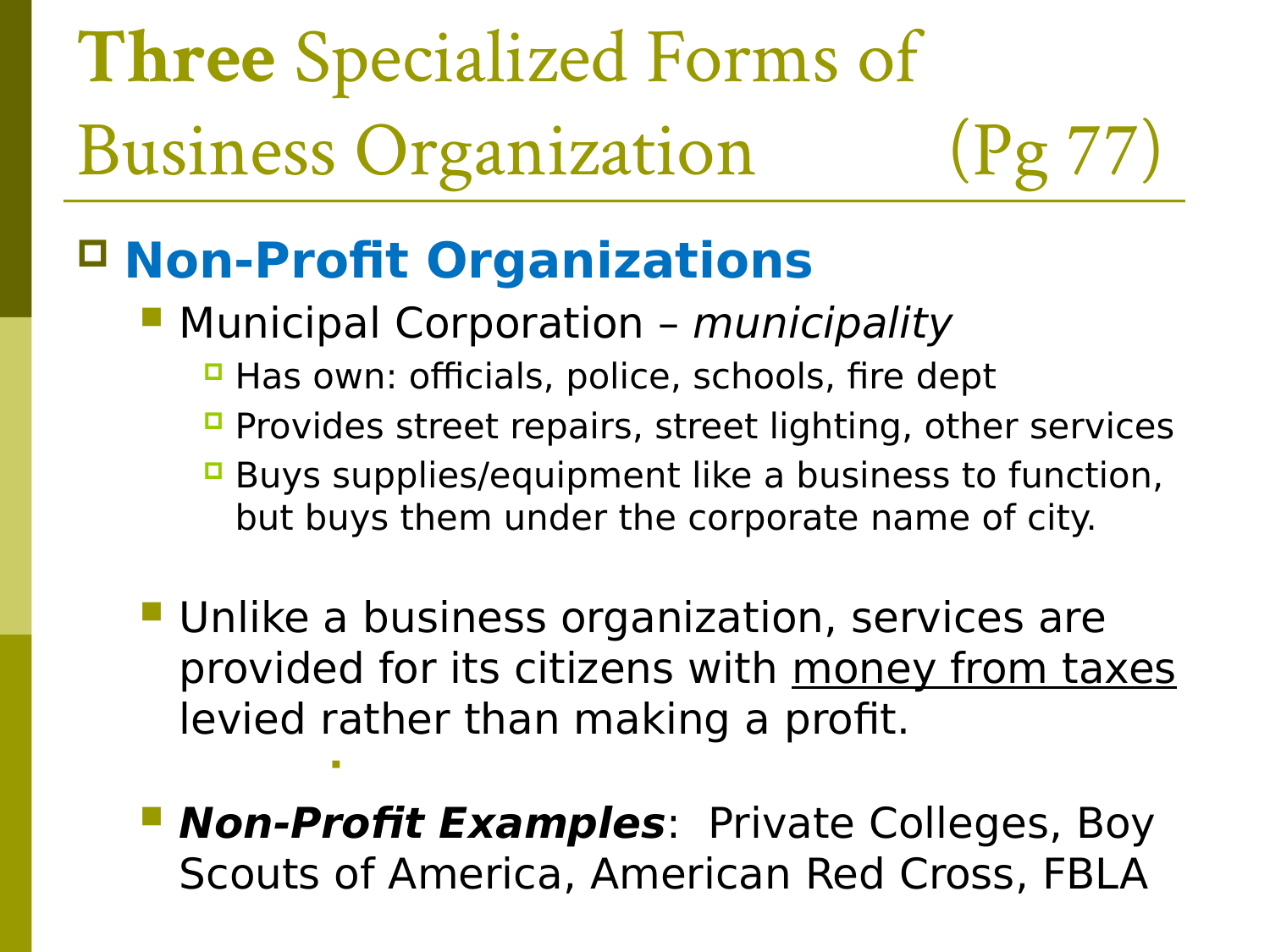

# Three Specialized Forms of Business Organization           (Pg 77)
Non-Profit Organizations
Municipal Corporation – municipality
Has own: officials, police, schools, fire dept
Provides street repairs, street lighting, other services
Buys supplies/equipment like a business to function, but buys them under the corporate name of city.

Unlike a business organization, services are provided for its citizens with money from taxes levied rather than making a profit.

Non-Profit Examples:  Private Colleges, Boy Scouts of America, American Red Cross, FBLA